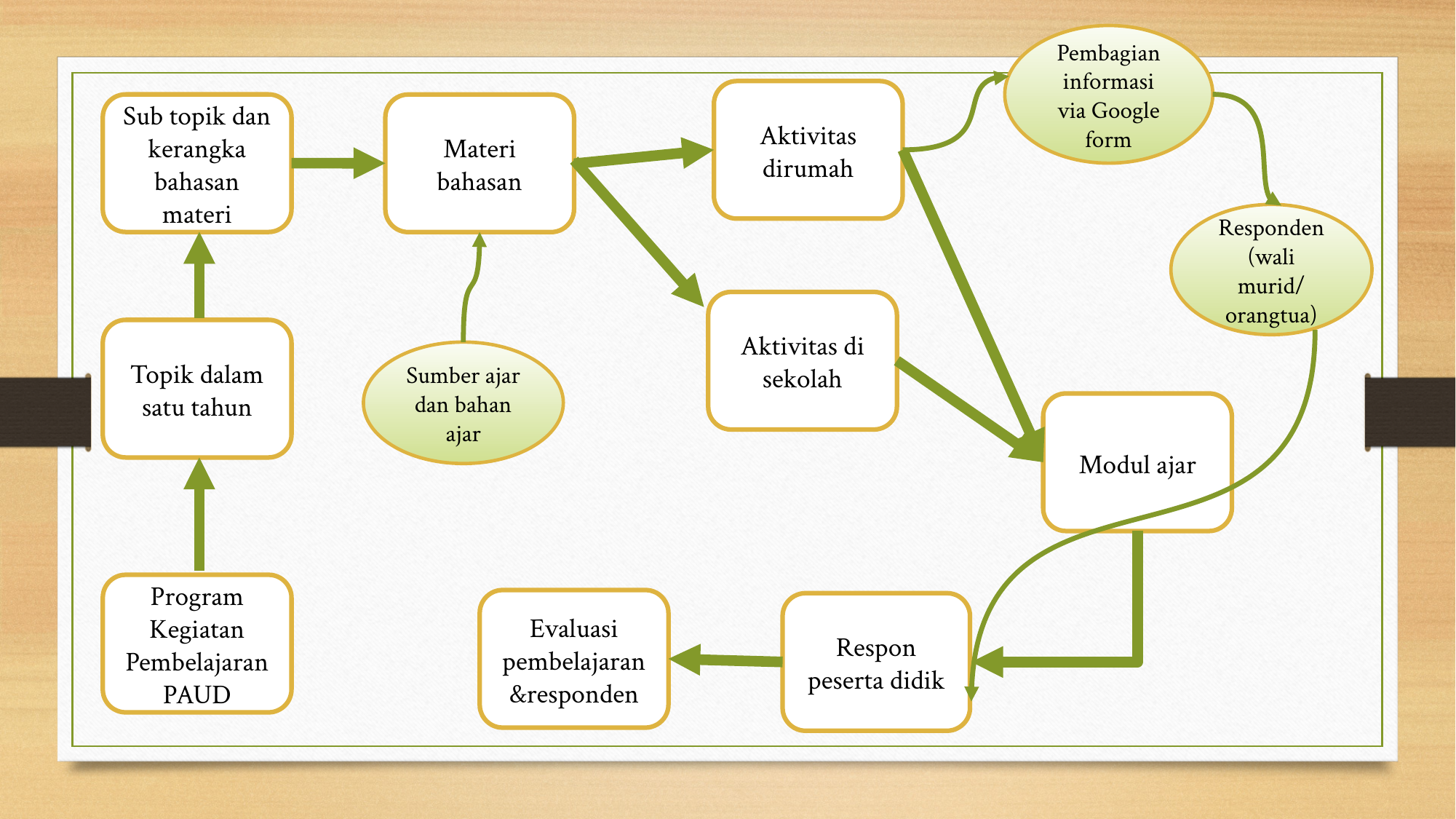

Pembagian informasi via Google form
Aktivitas dirumah
Sub topik dan kerangka bahasan materi
Materi bahasan
Responden (wali murid/ orangtua)
Aktivitas di sekolah
Topik dalam satu tahun
Sumber ajar dan bahan ajar
Modul ajar
Program Kegiatan Pembelajaran PAUD
Evaluasi pembelajaran&responden
Respon peserta didik